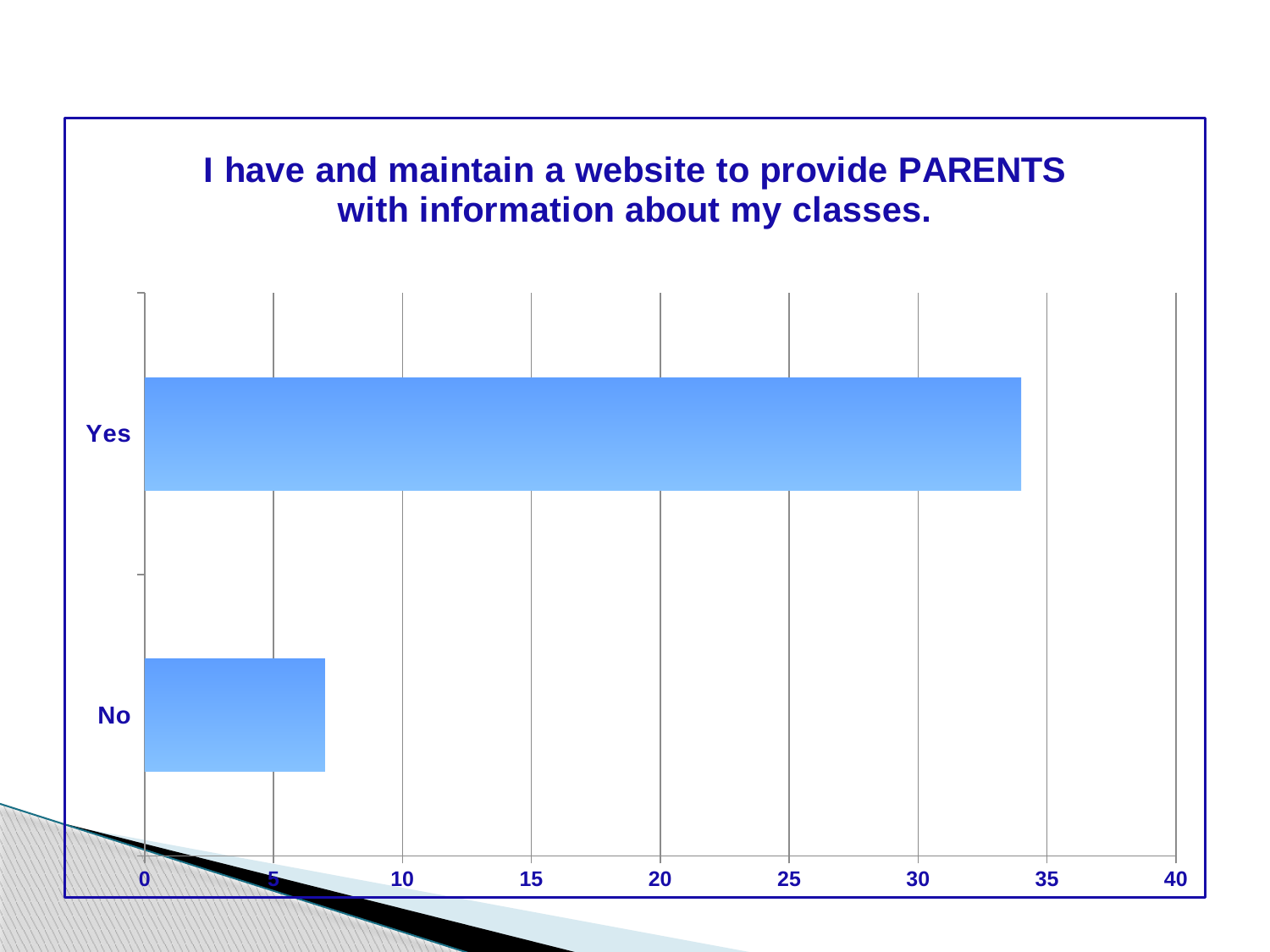

### Chart: I have and maintain a website to provide PARENTS with information about my classes.

| Category | Total |
|---|---|
| No | 7.0 |
| Yes | 34.0 |